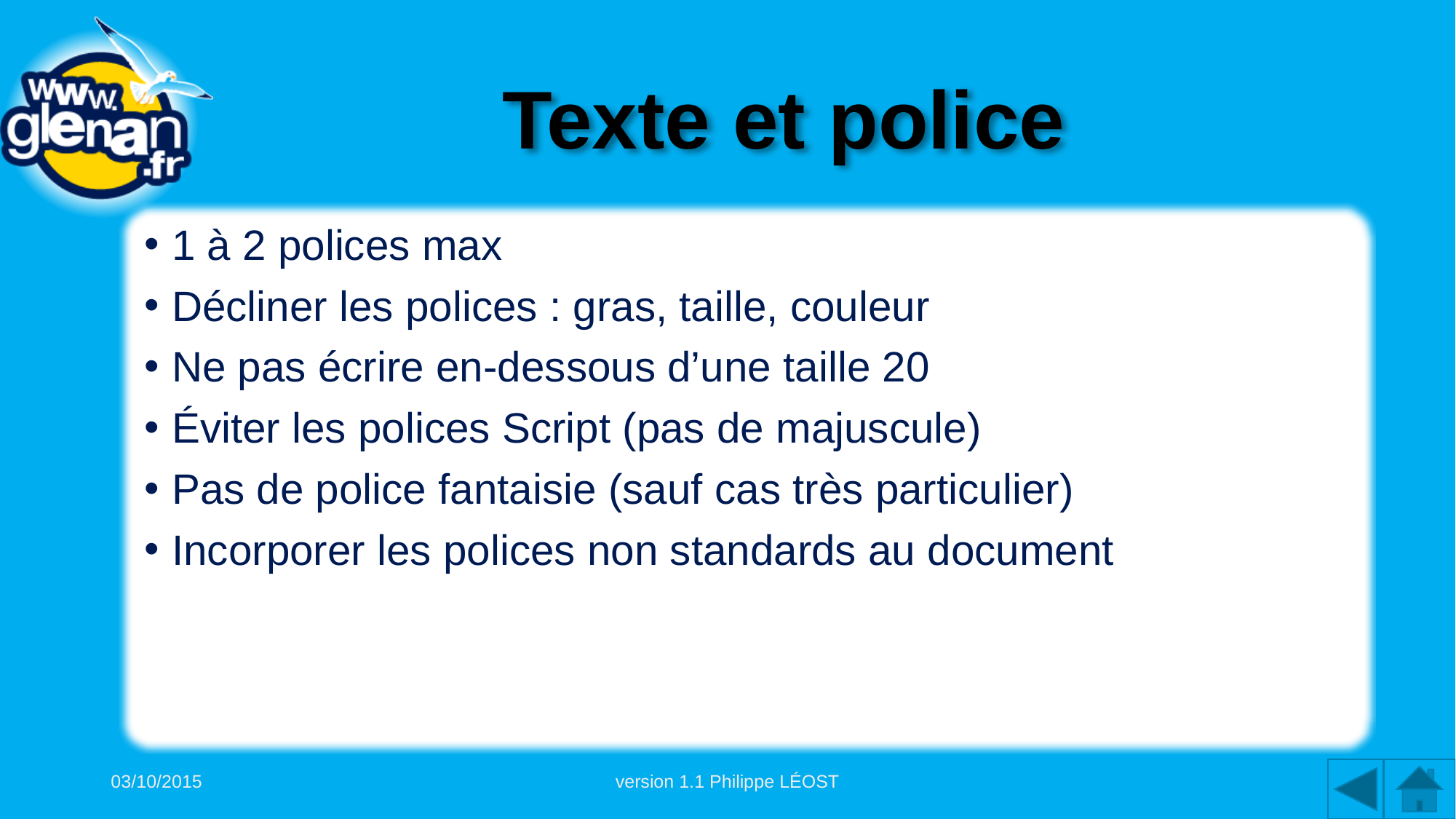

# Texte et police
1 à 2 polices max
Décliner les polices : gras, taille, couleur
Ne pas écrire en-dessous d’une taille 20
Éviter les polices Script (pas de majuscule)
Pas de police fantaisie (sauf cas très particulier)
Incorporer les polices non standards au document

03/10/2015
version 1.1 Philippe LÉOST